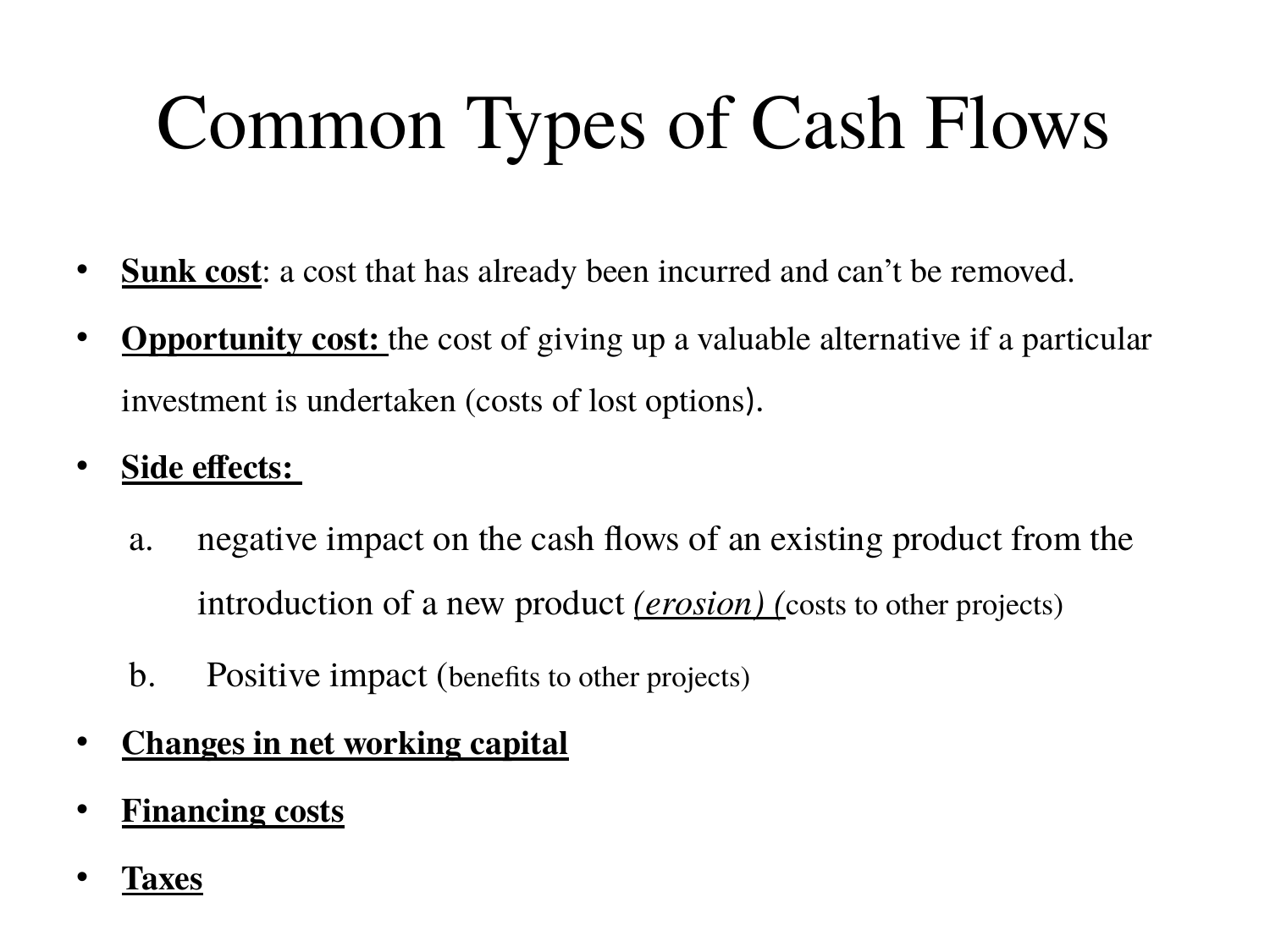

# Common Types of Cash Flows
Sunk cost: a cost that has already been incurred and can’t be removed.
Opportunity cost: the cost of giving up a valuable alternative if a particular investment is undertaken (costs of lost options).
Side effects:
negative impact on the cash flows of an existing product from the introduction of a new product (erosion) (costs to other projects)
 Positive impact (benefits to other projects)
Changes in net working capital
Financing costs
Taxes